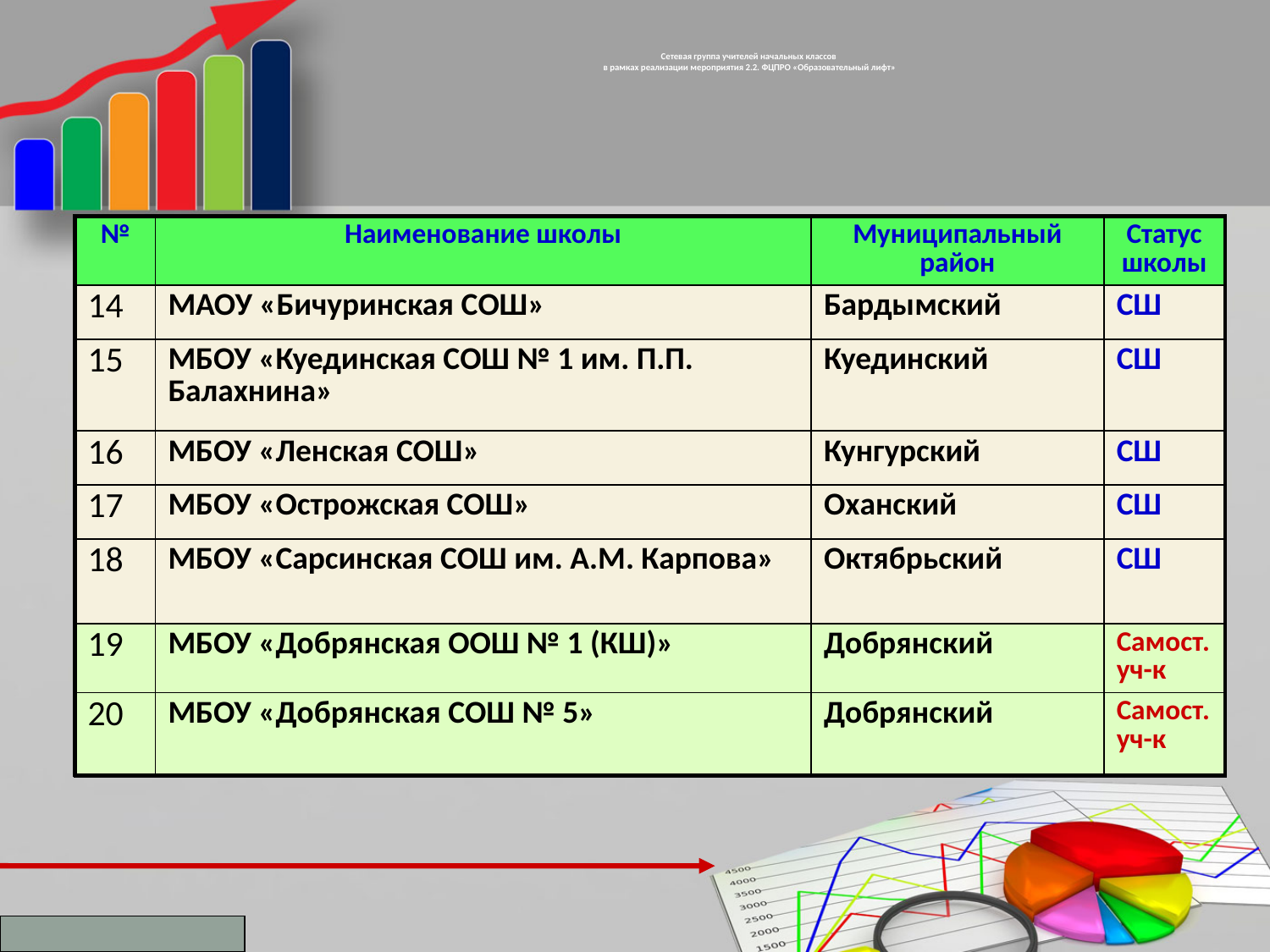

Сетевая группа учителей начальных классов
в рамках реализации мероприятия 2.2. ФЦПРО «Образовательный лифт»
| № | Наименование школы | Муниципальный район | Статус школы |
| --- | --- | --- | --- |
| 14 | МАОУ «Бичуринская СОШ» | Бардымский | СШ |
| 15 | МБОУ «Куединская СОШ № 1 им. П.П. Балахнина» | Куединский | СШ |
| 16 | МБОУ «Ленская СОШ» | Кунгурский | СШ |
| 17 | МБОУ «Острожская СОШ» | Оханский | СШ |
| 18 | МБОУ «Сарсинская СОШ им. А.М. Карпова» | Октябрьский | СШ |
| 19 | МБОУ «Добрянская ООШ № 1 (КШ)» | Добрянский | Самост. уч-к |
| 20 | МБОУ «Добрянская СОШ № 5» | Добрянский | Самост. уч-к |